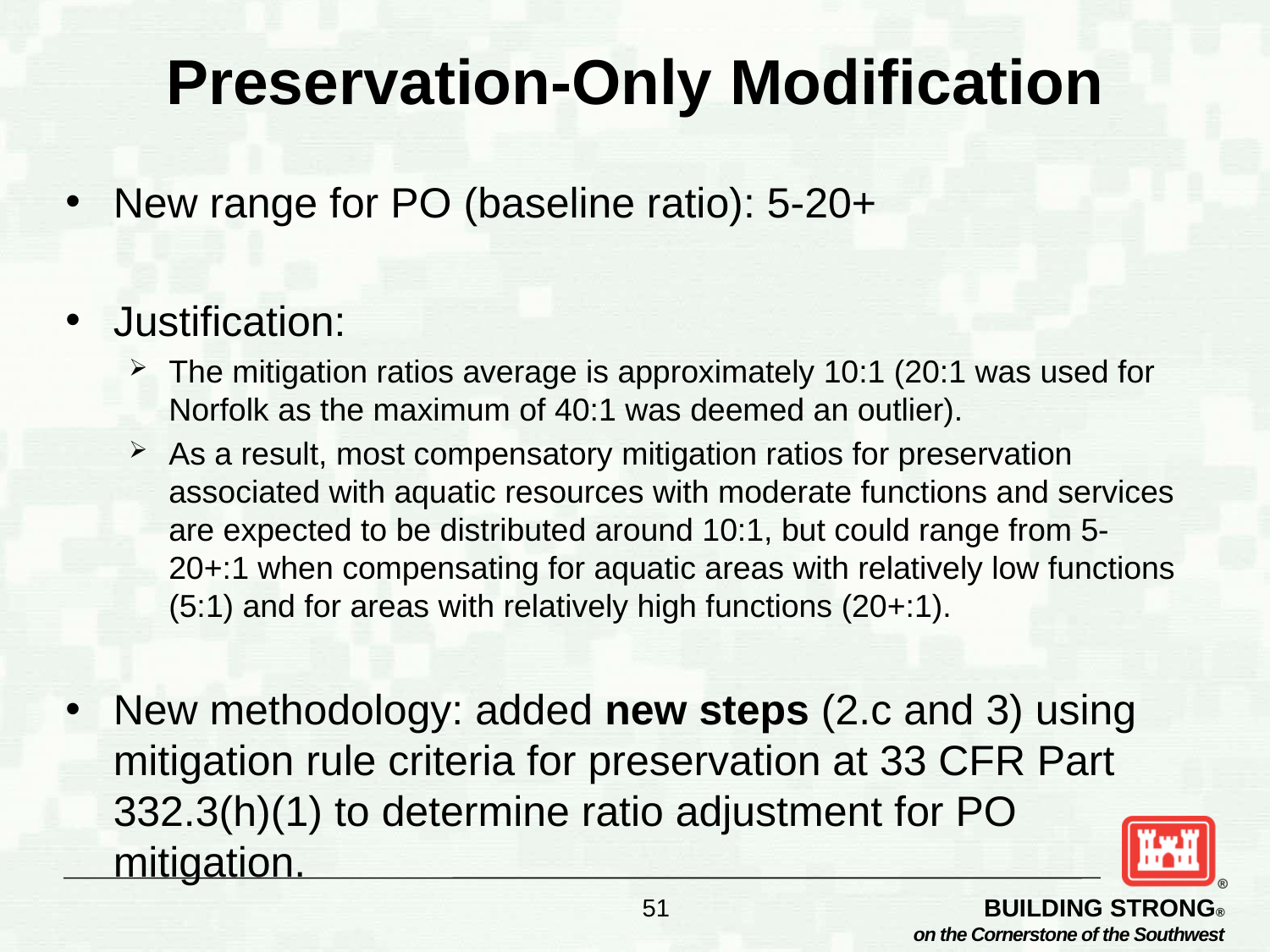

# Preservation-Only Modification
New range for PO (baseline ratio): 5-20+

Justification:
The mitigation ratios average is approximately 10:1 (20:1 was used for Norfolk as the maximum of 40:1 was deemed an outlier).
As a result, most compensatory mitigation ratios for preservation associated with aquatic resources with moderate functions and services are expected to be distributed around 10:1, but could range from 5-20+:1 when compensating for aquatic areas with relatively low functions (5:1) and for areas with relatively high functions (20+:1).

New methodology: added new steps (2.c and 3) using mitigation rule criteria for preservation at 33 CFR Part 332.3(h)(1) to determine ratio adjustment for PO mitigation.

51